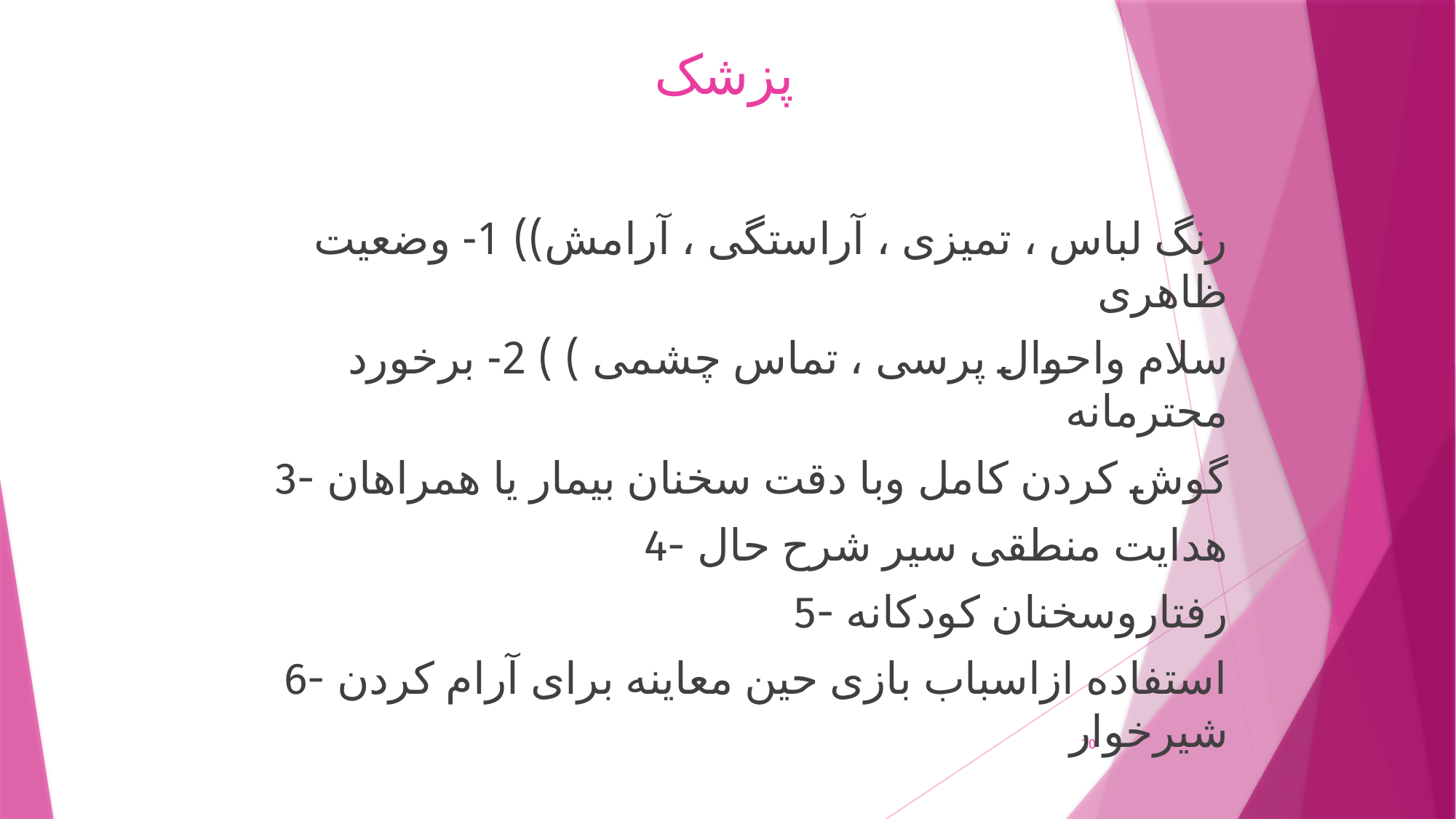

# پزشک
 رنگ لباس ، تمیزی ، آراستگی ، آرامش)) 1- وضعیت ظاهری
سلام واحوال پرسی ، تماس چشمی ) ) 2- برخورد محترمانه
3- گوش کردن کامل وبا دقت سخنان بیمار یا همراهان
4- هدایت منطقی سیر شرح حال
5- رفتاروسخنان کودکانه
6- استفاده ازاسباب بازی حین معاینه برای آرام کردن شیرخوار
20